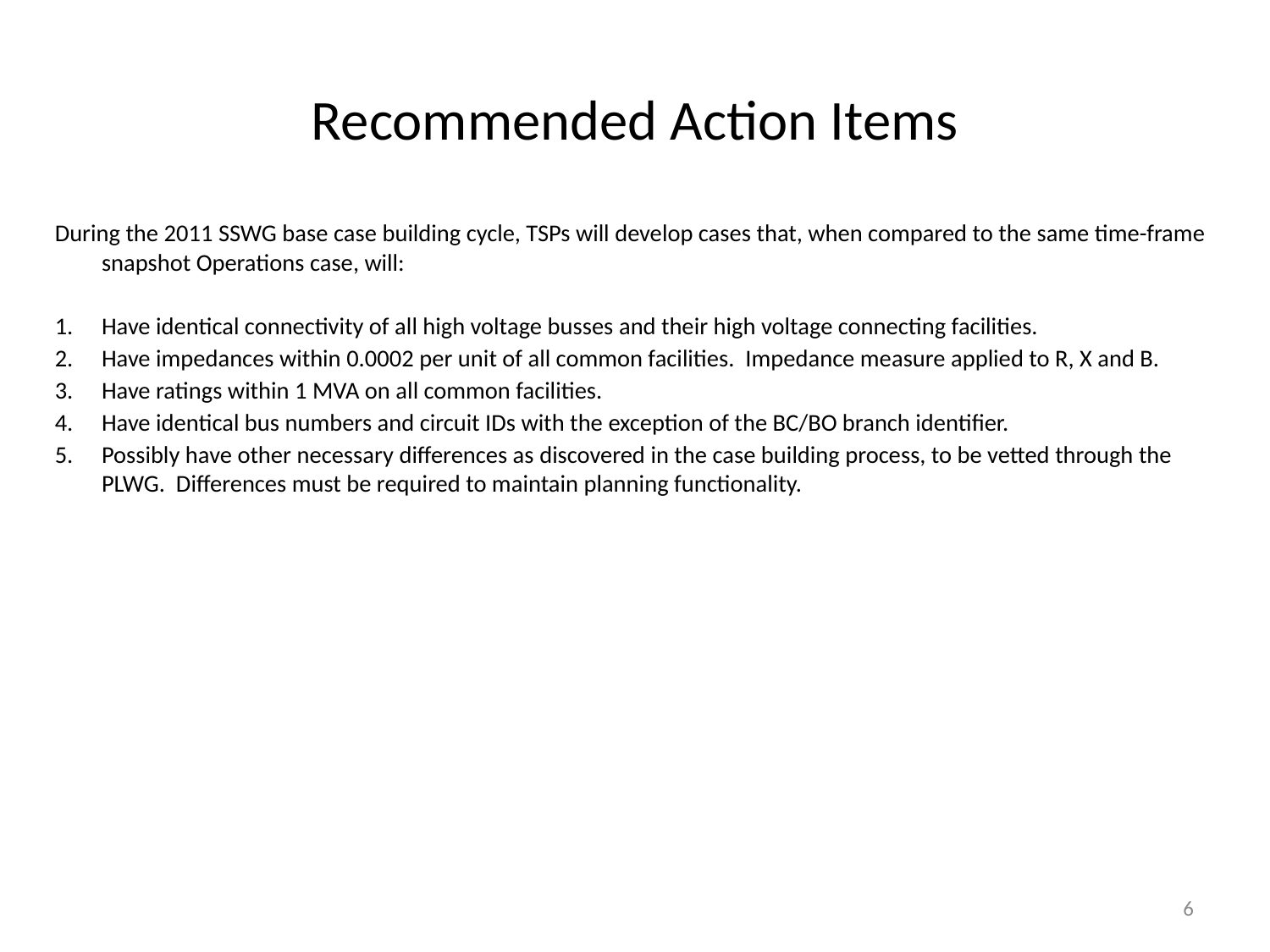

# Recommended Action Items
During the 2011 SSWG base case building cycle, TSPs will develop cases that, when compared to the same time-frame snapshot Operations case, will:

Have identical connectivity of all high voltage busses and their high voltage connecting facilities.
Have impedances within 0.0002 per unit of all common facilities.  Impedance measure applied to R, X and B.
Have ratings within 1 MVA on all common facilities.
Have identical bus numbers and circuit IDs with the exception of the BC/BO branch identifier.
Possibly have other necessary differences as discovered in the case building process, to be vetted through the PLWG.  Differences must be required to maintain planning functionality.
6